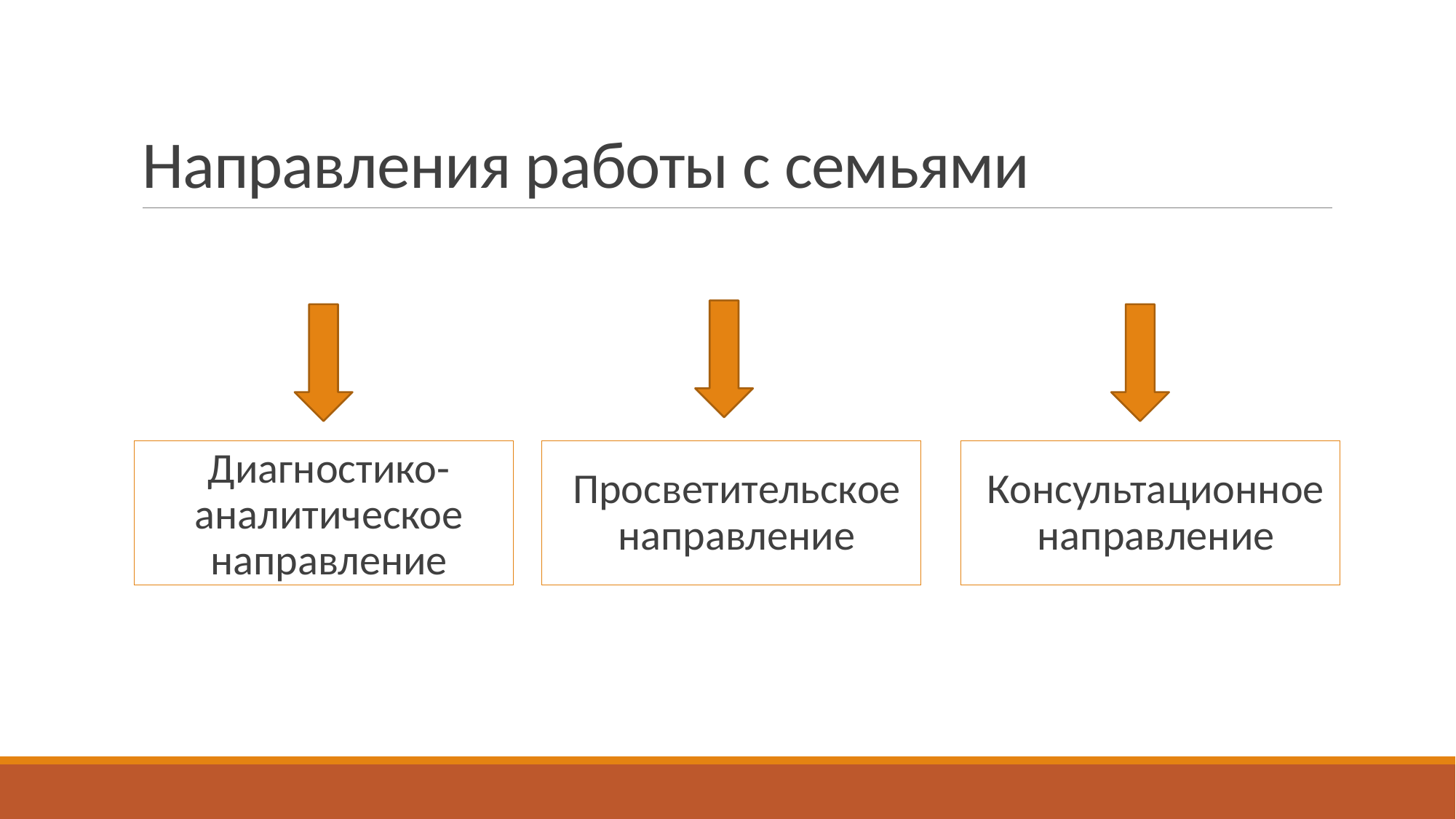

# Направления работы с семьями

Просветительское направление
Консультационное направление
Диагностико-аналитическое направление